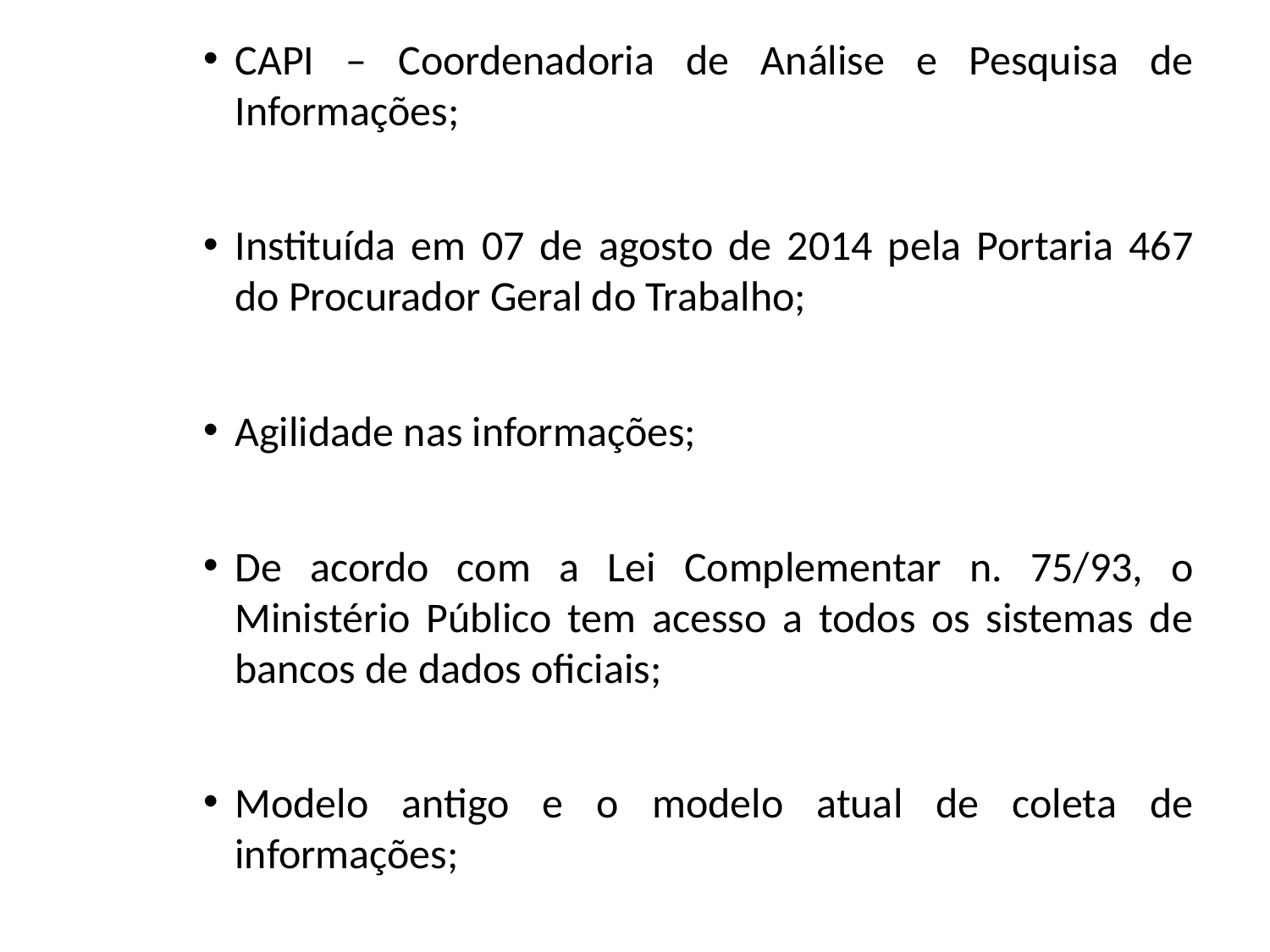

CAPI – Coordenadoria de Análise e Pesquisa de Informações;

Instituída em 07 de agosto de 2014 pela Portaria 467 do Procurador Geral do Trabalho;

Agilidade nas informações;

De acordo com a Lei Complementar n. 75/93, o Ministério Público tem acesso a todos os sistemas de bancos de dados oficiais;

Modelo antigo e o modelo atual de coleta de informações;